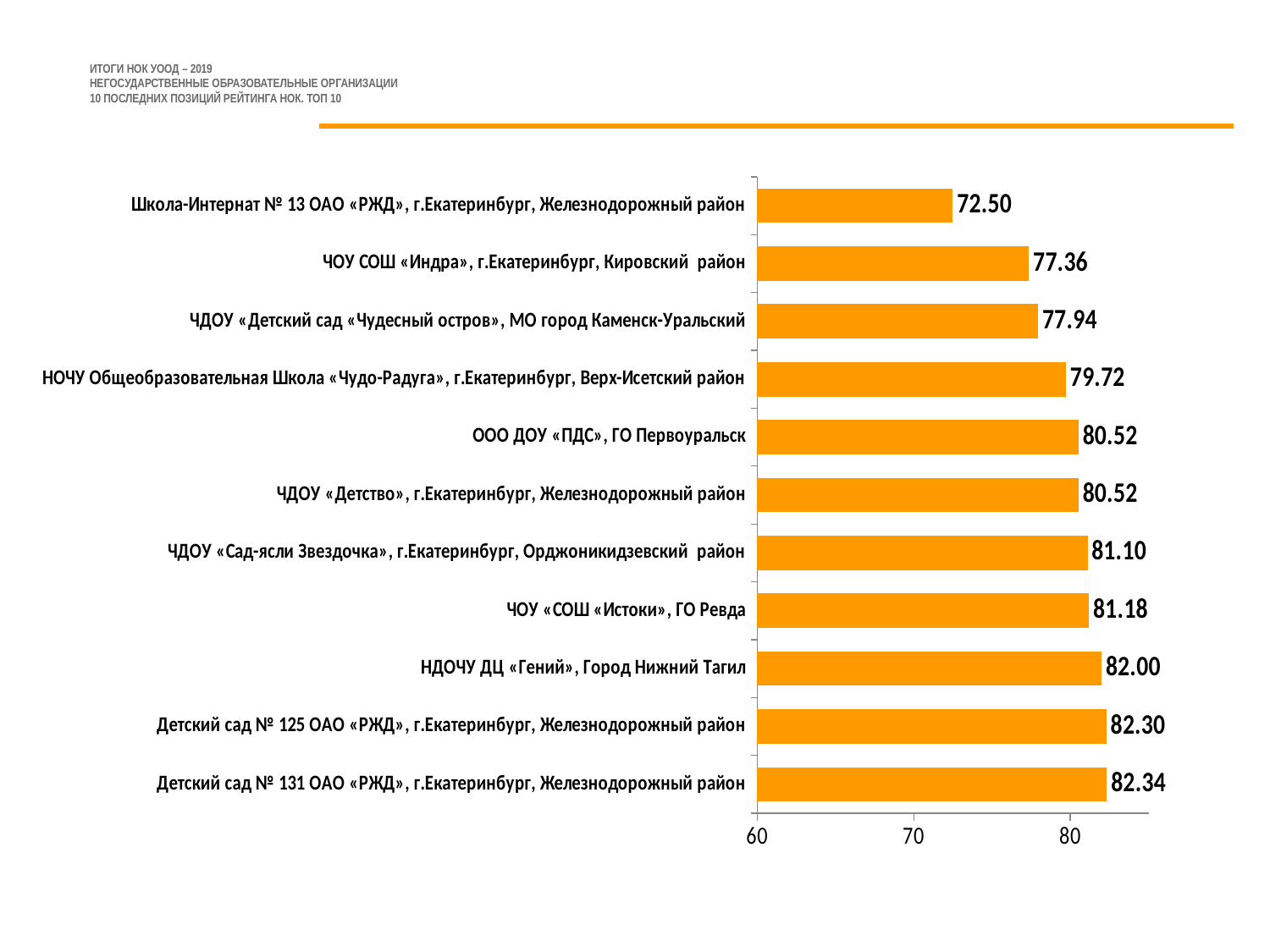

# ИТОГИ НОК УООД – 2019 негосударственные образовательные организации 10 ПОСЛЕДНИХ ПОЗИЦИЙ РЕЙТИНГА НОК. ТОП 10

### Chart

| Category | Столбец1 |
|---|---|
| Детский сад № 131 ОАО «РЖД», г.Екатеринбург, Железнодорожный район | 82.34000000000002 |
| Детский сад № 125 ОАО «РЖД», г.Екатеринбург, Железнодорожный район | 82.30000000000001 |
| НДОЧУ ДЦ «Гений», Город Нижний Тагил | 82.00000000000001 |
| ЧОУ «СОШ «Истоки», ГО Ревда | 81.18 |
| ЧДОУ «Сад-ясли Звездочка», г.Екатеринбург, Орджоникидзевский  район | 81.10000000000001 |
| ЧДОУ «Детство», г.Екатеринбург, Железнодорожный район | 80.52000000000001 |
| ООО ДОУ «ПДС», ГО Первоуральск | 80.52000000000001 |
| НОЧУ Общеобразовательная Школа «Чудо-Радуга», г.Екатеринбург, Верх-Исетский район | 79.72 |
| ЧДОУ «Детский сад «Чудесный остров», МО город Каменск-Уральский | 77.94000000000001 |
| ЧОУ СОШ «Индра», г.Екатеринбург, Кировский  район | 77.36000000000001 |
| Школа-Интернат № 13 ОАО «РЖД», г.Екатеринбург, Железнодорожный район | 72.49999999999999 |